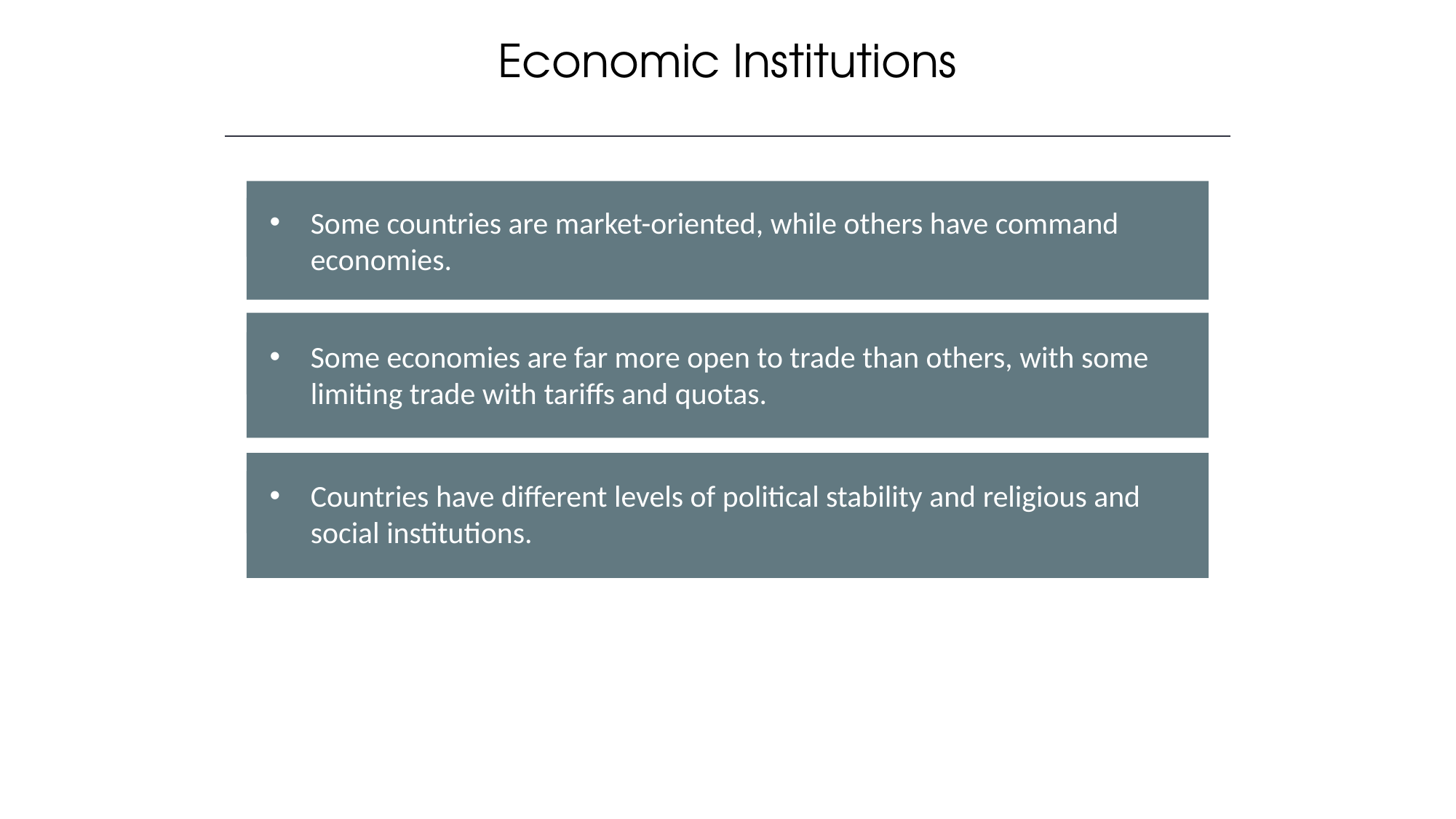

Economic Institutions
HAWKES LEARNING

Some countries are market-oriented, while others have command economies.

Some economies are far more open to trade than others, with some limiting trade with tariffs and quotas.

Countries have different levels of political stability and religious and social institutions.
The CPI is subject to two types of bias: substitution bias and quality/new goods bias.
Both substitution bias and quality/new goods bias tend to overstate the negative impact of inflation on consumers.